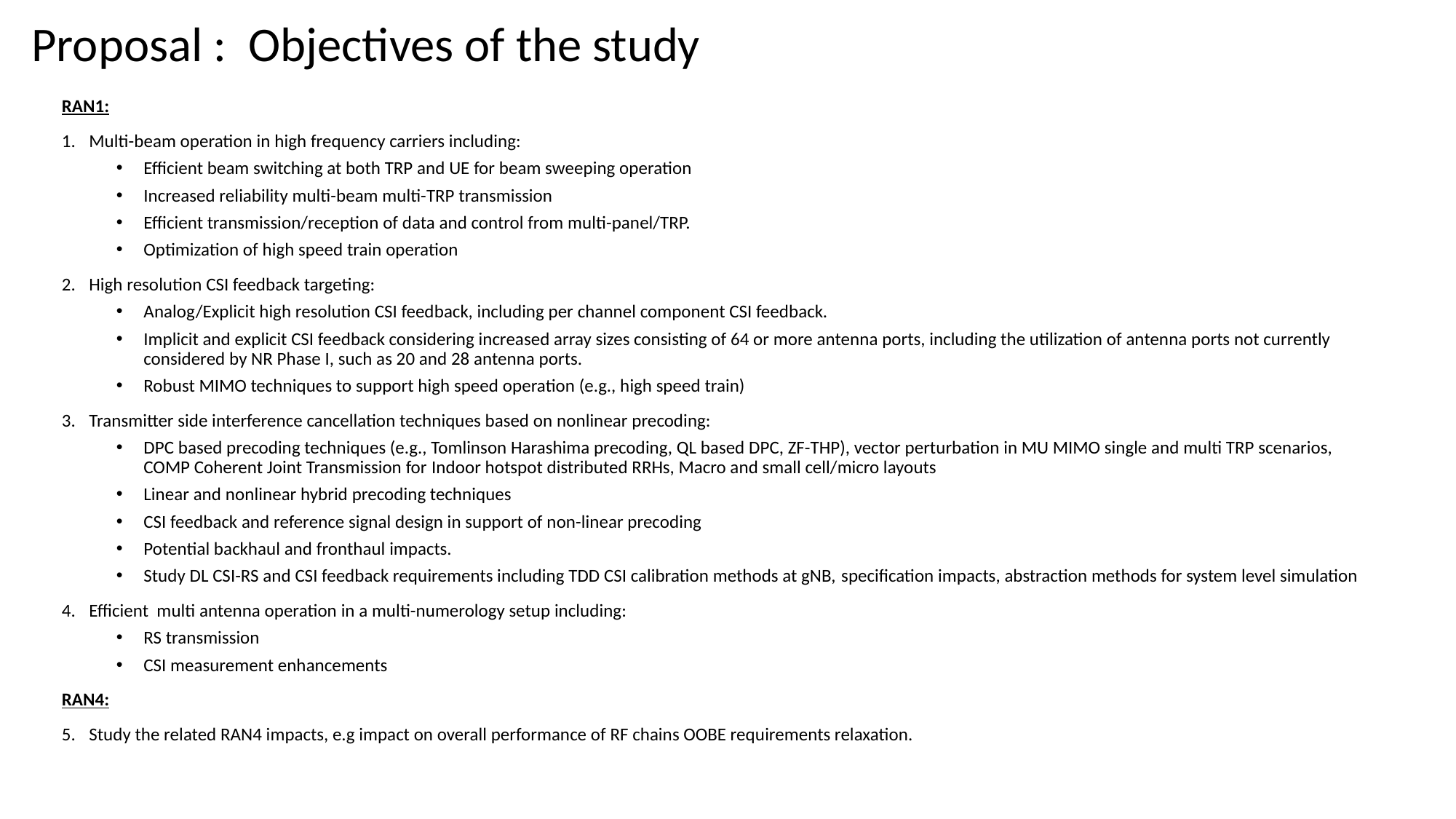

# Proposal :  Objectives of the study
RAN1:
Multi-beam operation in high frequency carriers including:
Efficient beam switching at both TRP and UE for beam sweeping operation
Increased reliability multi-beam multi-TRP transmission
Efficient transmission/reception of data and control from multi-panel/TRP.
Optimization of high speed train operation
High resolution CSI feedback targeting:
Analog/Explicit high resolution CSI feedback, including per channel component CSI feedback.
Implicit and explicit CSI feedback considering increased array sizes consisting of 64 or more antenna ports, including the utilization of antenna ports not currently considered by NR Phase I, such as 20 and 28 antenna ports.
Robust MIMO techniques to support high speed operation (e.g., high speed train)
Transmitter side interference cancellation techniques based on nonlinear precoding:
DPC based precoding techniques (e.g., Tomlinson Harashima precoding, QL based DPC, ZF-THP), vector perturbation in MU MIMO single and multi TRP scenarios, COMP Coherent Joint Transmission for Indoor hotspot distributed RRHs, Macro and small cell/micro layouts
Linear and nonlinear hybrid precoding techniques
CSI feedback and reference signal design in support of non-linear precoding
Potential backhaul and fronthaul impacts.
Study DL CSI-RS and CSI feedback requirements including TDD CSI calibration methods at gNB, specification impacts, abstraction methods for system level simulation
Efficient  multi antenna operation in a multi-numerology setup including:
RS transmission
CSI measurement enhancements
RAN4:
Study the related RAN4 impacts, e.g impact on overall performance of RF chains OOBE requirements relaxation.